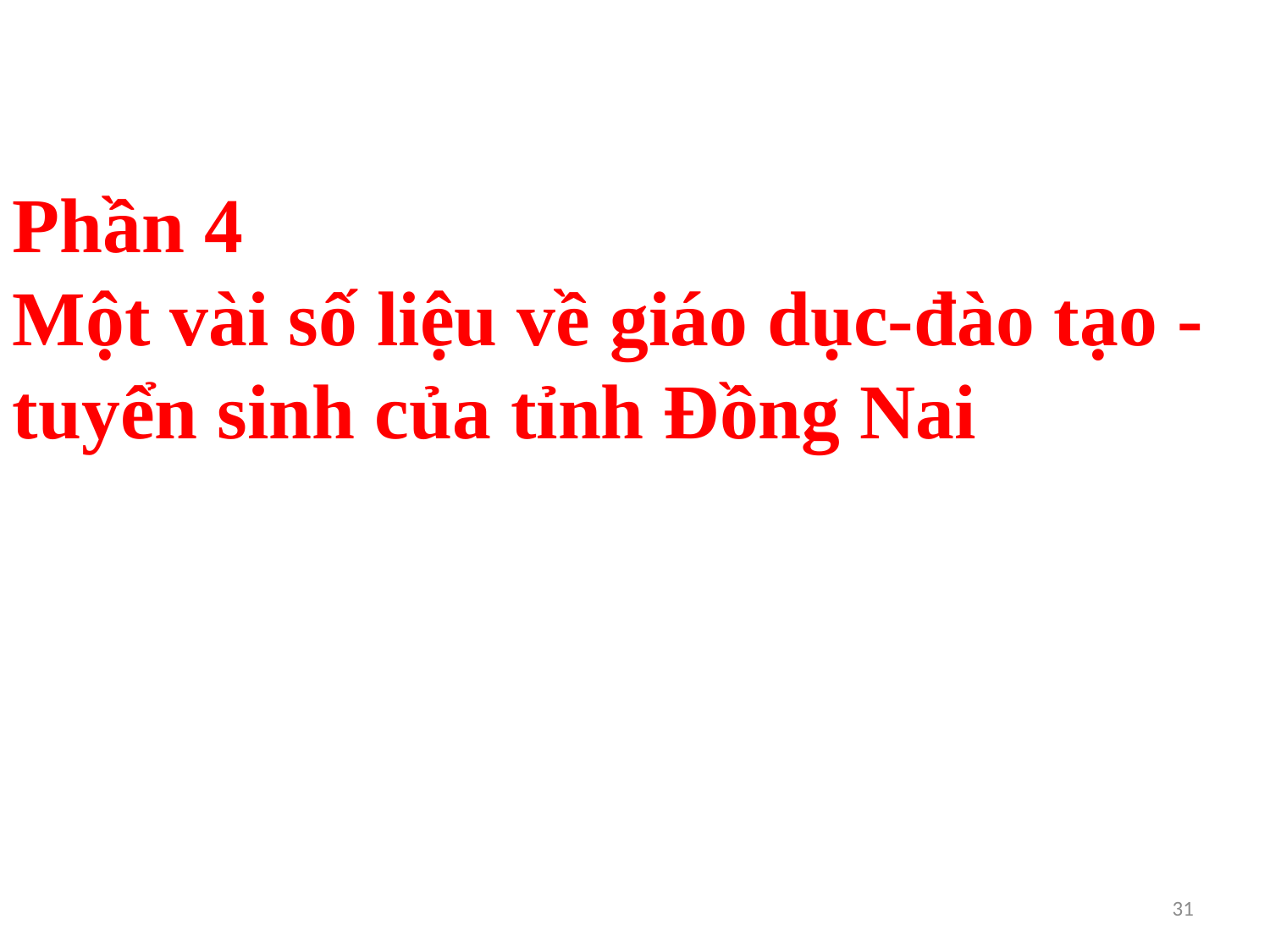

Phần 4
Một vài số liệu về giáo dục-đào tạo -
tuyển sinh của tỉnh Đồng Nai
31